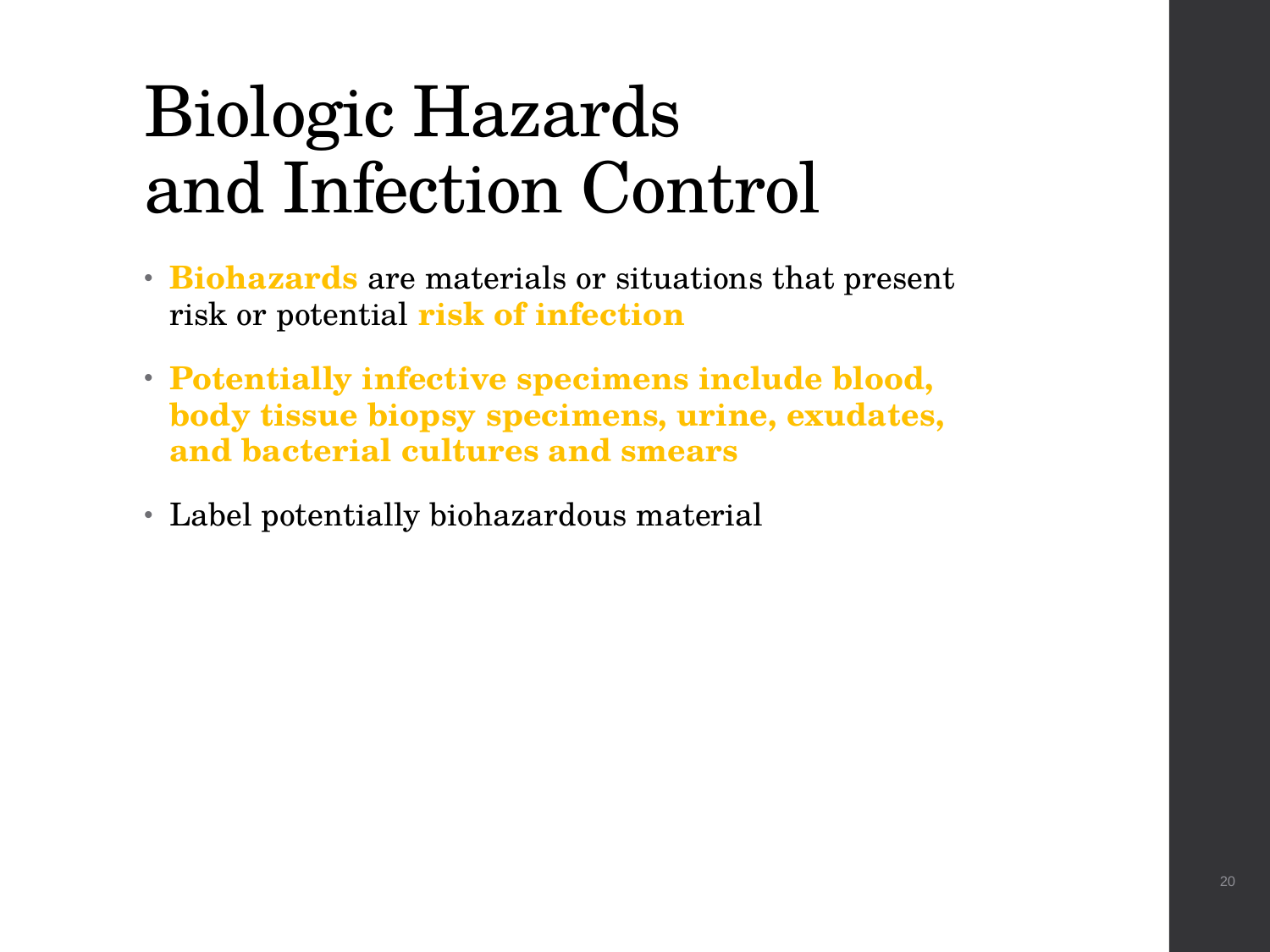

# Biologic Hazards and Infection Control
Biohazards are materials or situations that present risk or potential risk of infection
Potentially infective specimens include blood, body tissue biopsy specimens, urine, exudates, and bacterial cultures and smears
Label potentially biohazardous material
 20